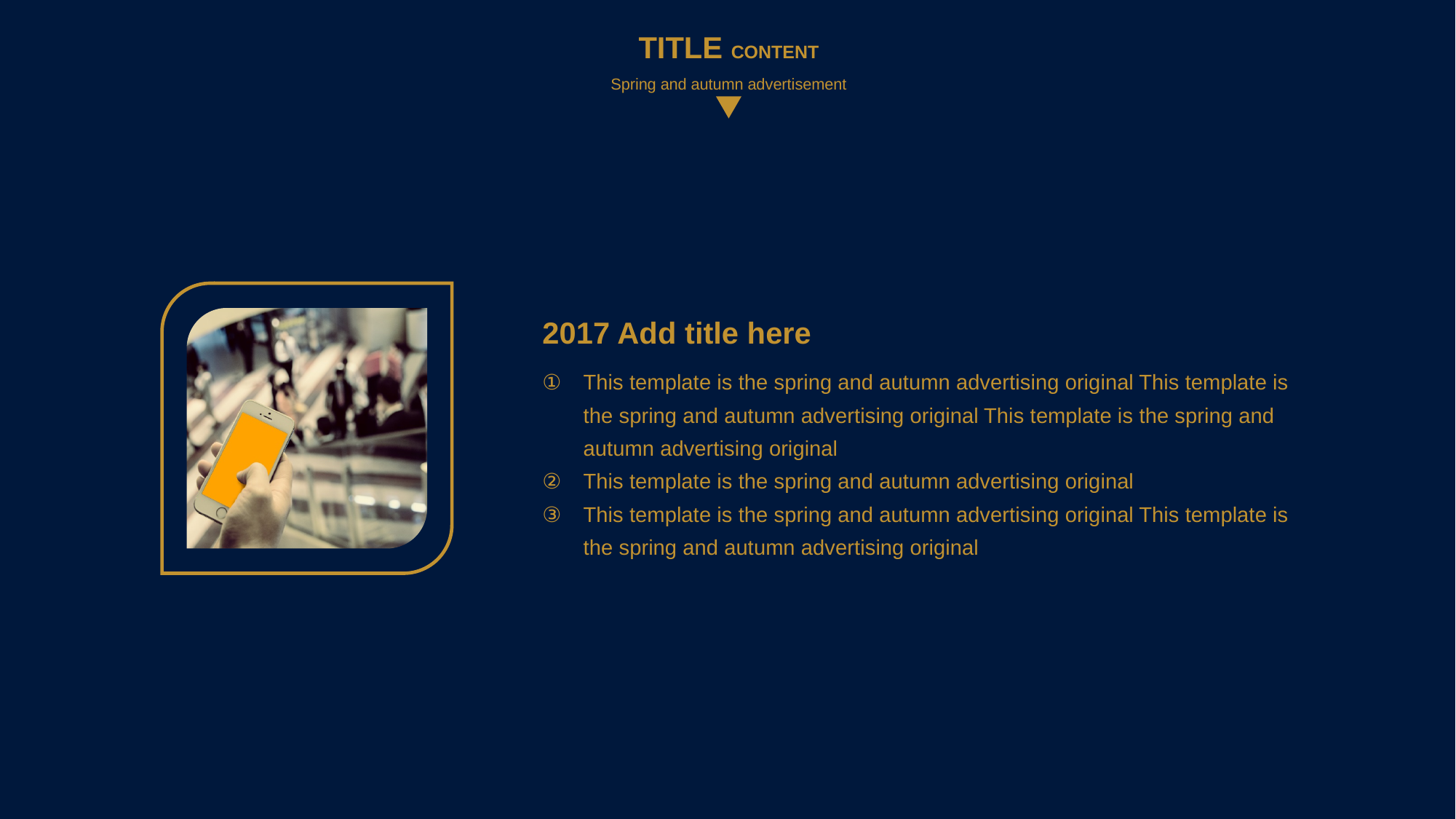

TITLE CONTENT
Spring and autumn advertisement

2017 Add title here
This template is the spring and autumn advertising original This template is the spring and autumn advertising original This template is the spring and autumn advertising original
This template is the spring and autumn advertising original
This template is the spring and autumn advertising original This template is the spring and autumn advertising original